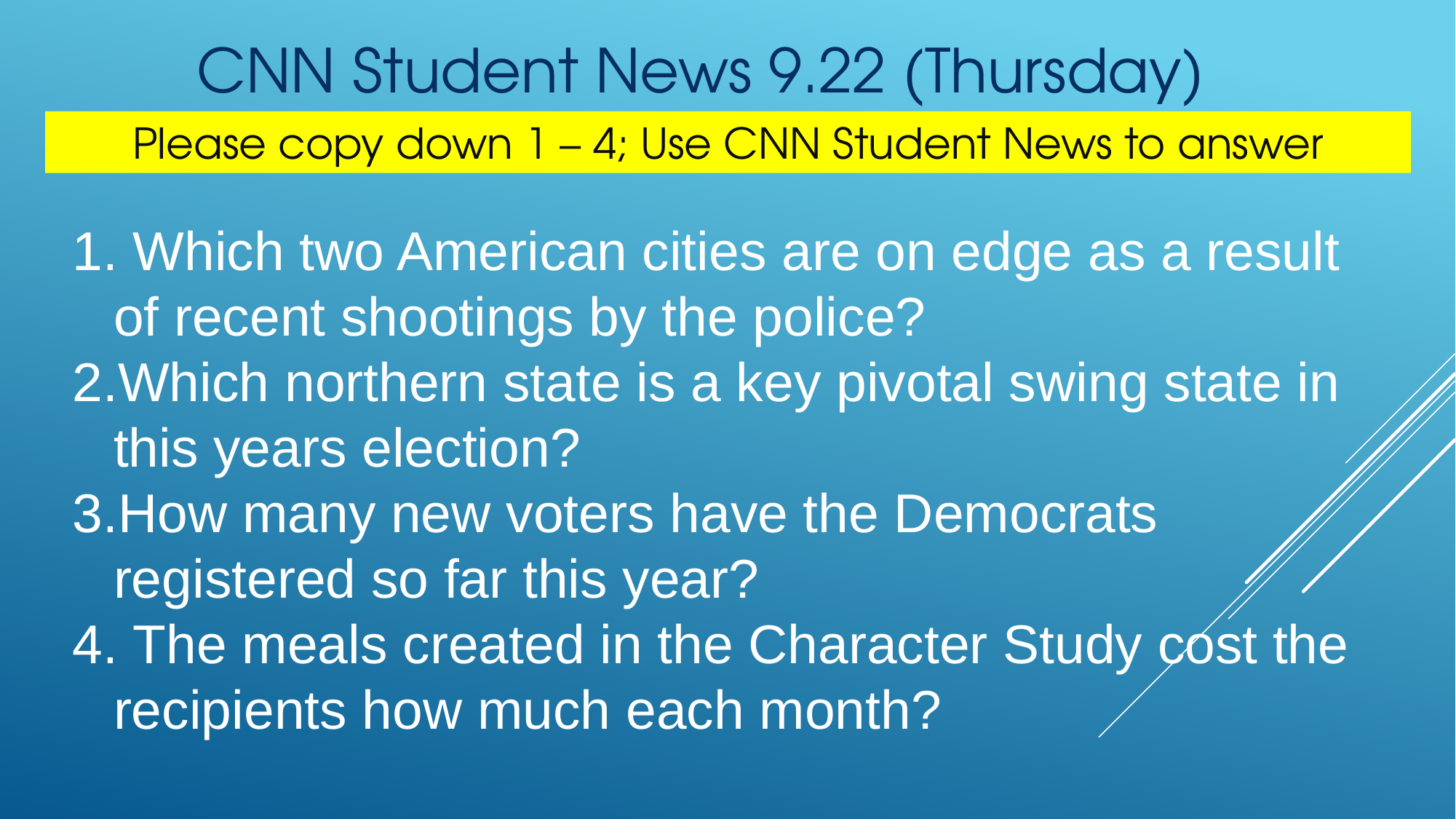

CNN Student News 9.22 (Thursday)
Please copy down 1 – 4; Use CNN Student News to answer

 Which two American cities are on edge as a result of recent shootings by the police?
Which northern state is a key pivotal swing state in this years election?
How many new voters have the Democrats registered so far this year?
 The meals created in the Character Study cost the recipients how much each month?